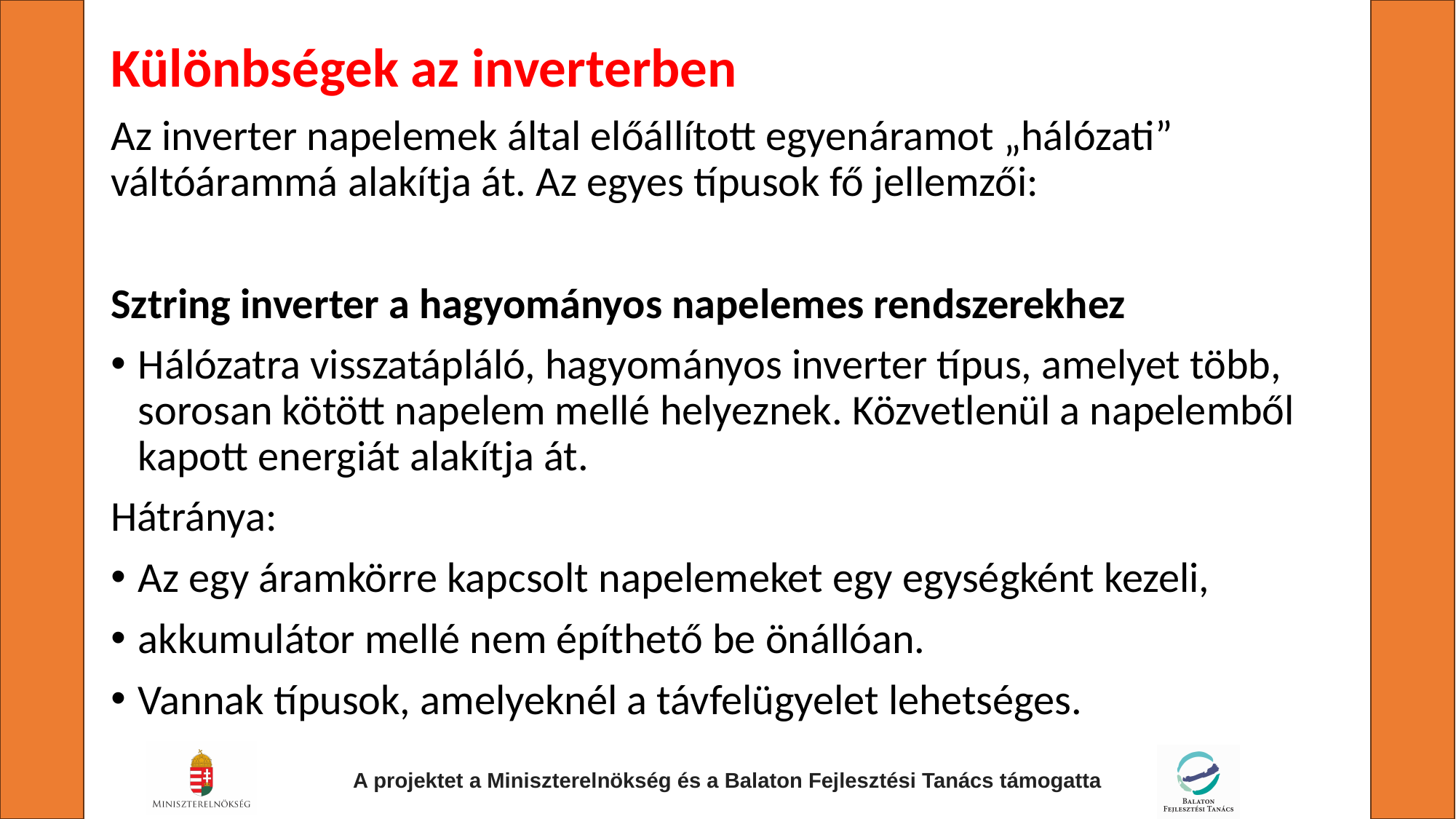

Különbségek az inverterben
Az inverter napelemek által előállított egyenáramot „hálózati” váltóárammá alakítja át. Az egyes típusok fő jellemzői:

Sztring inverter a hagyományos napelemes rendszerekhez
Hálózatra visszatápláló, hagyományos inverter típus, amelyet több, sorosan kötött napelem mellé helyeznek. Közvetlenül a napelemből kapott energiát alakítja át.
Hátránya:
Az egy áramkörre kapcsolt napelemeket egy egységként kezeli,
akkumulátor mellé nem építhető be önállóan.
Vannak típusok, amelyeknél a távfelügyelet lehetséges.